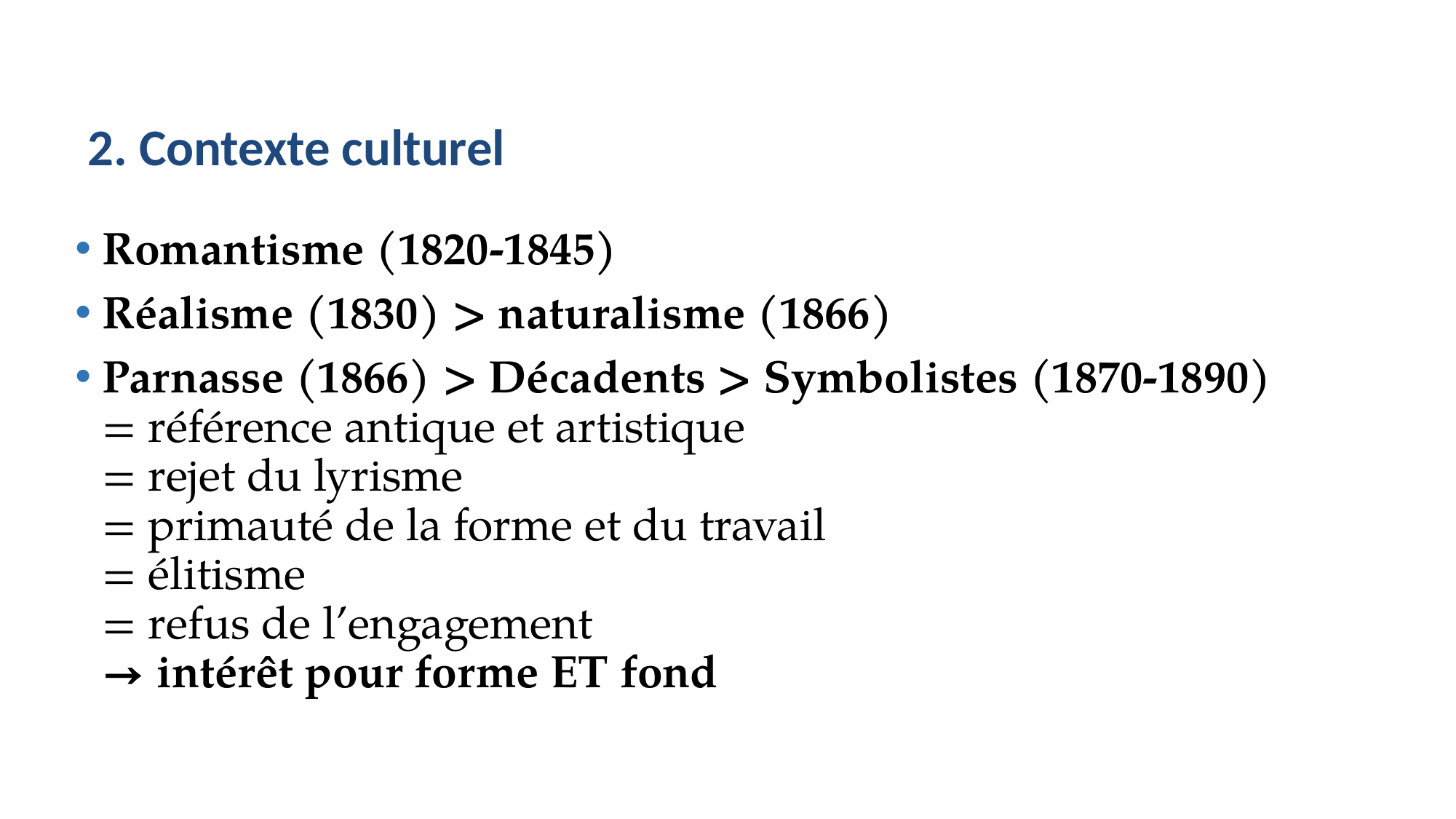

2. Contexte culturel
Romantisme (1820-1845)
Réalisme (1830) > naturalisme (1866)
Parnasse (1866) > Décadents > Symbolistes (1870-1890)
= référence antique et artistique
= rejet du lyrisme
= primauté de la forme et du travail
= élitisme
= refus de l’engagement
→ intérêt pour forme ET fond